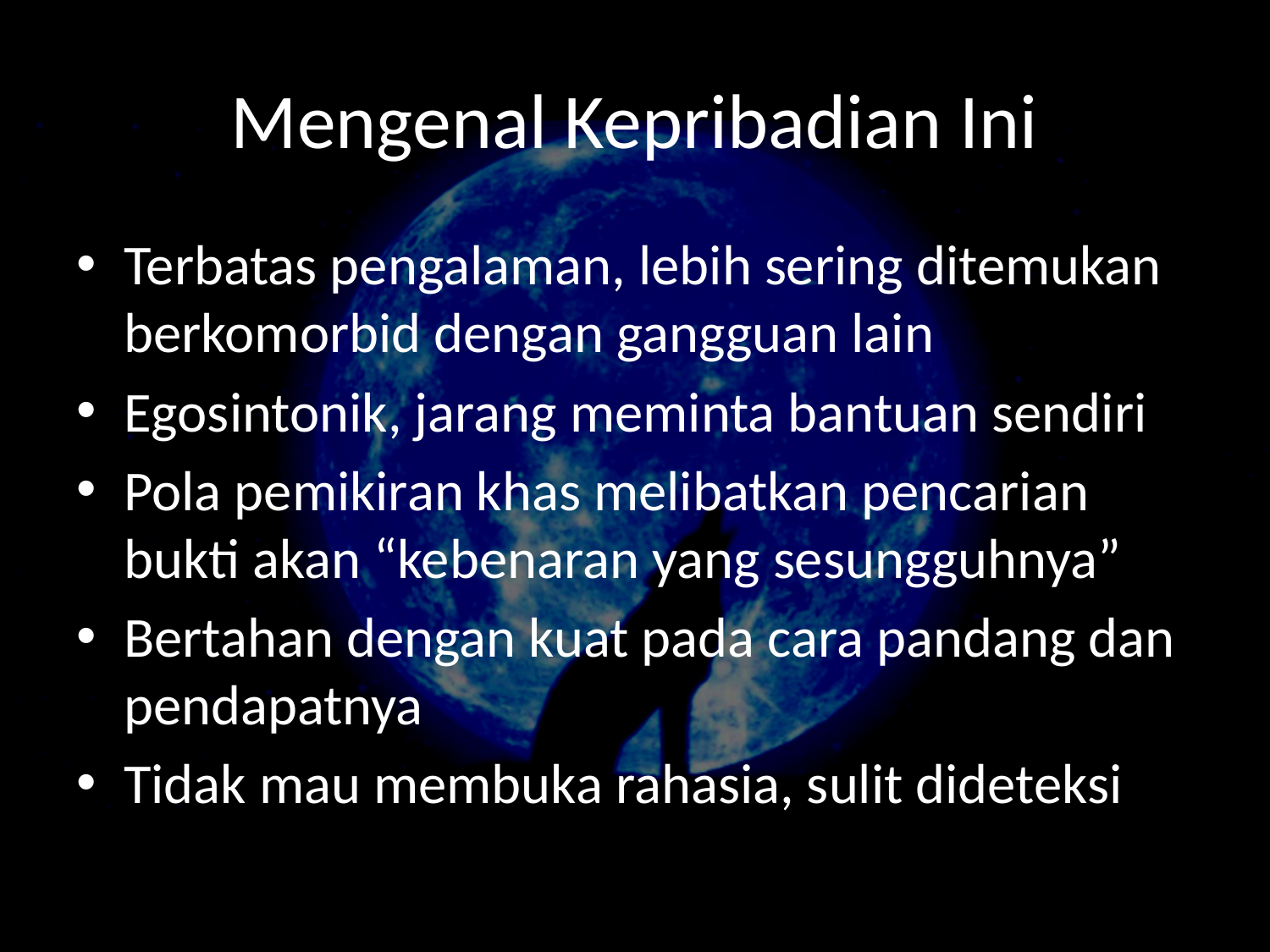

# Mengenal Kepribadian Ini
Terbatas pengalaman, lebih sering ditemukan berkomorbid dengan gangguan lain
Egosintonik, jarang meminta bantuan sendiri
Pola pemikiran khas melibatkan pencarian bukti akan “kebenaran yang sesungguhnya”
Bertahan dengan kuat pada cara pandang dan pendapatnya
Tidak mau membuka rahasia, sulit dideteksi